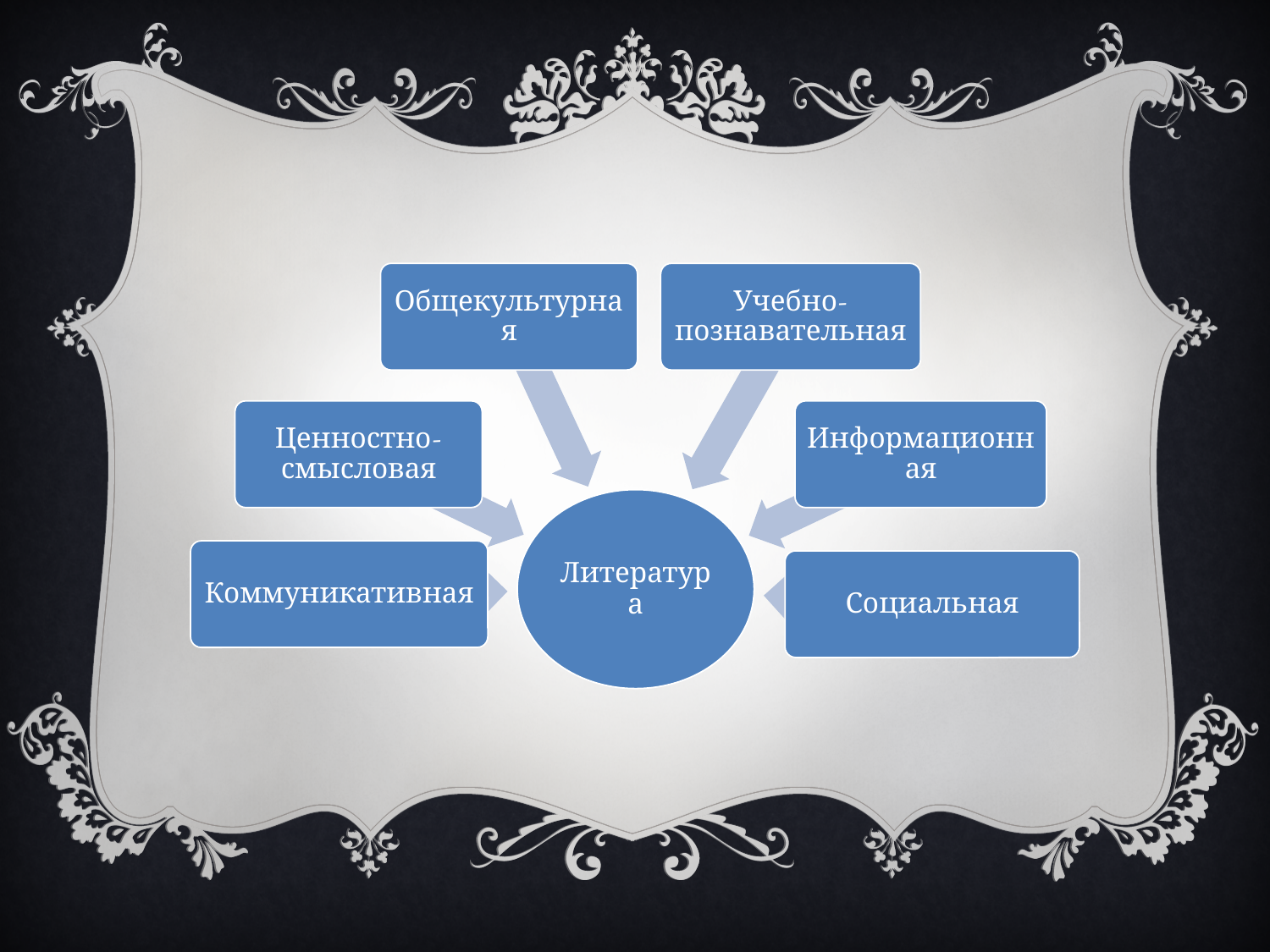

Общекультурная

Учебно-познавательная

Информационная

Ценностно-смысловая

Литература

Коммуникативная

Социальная